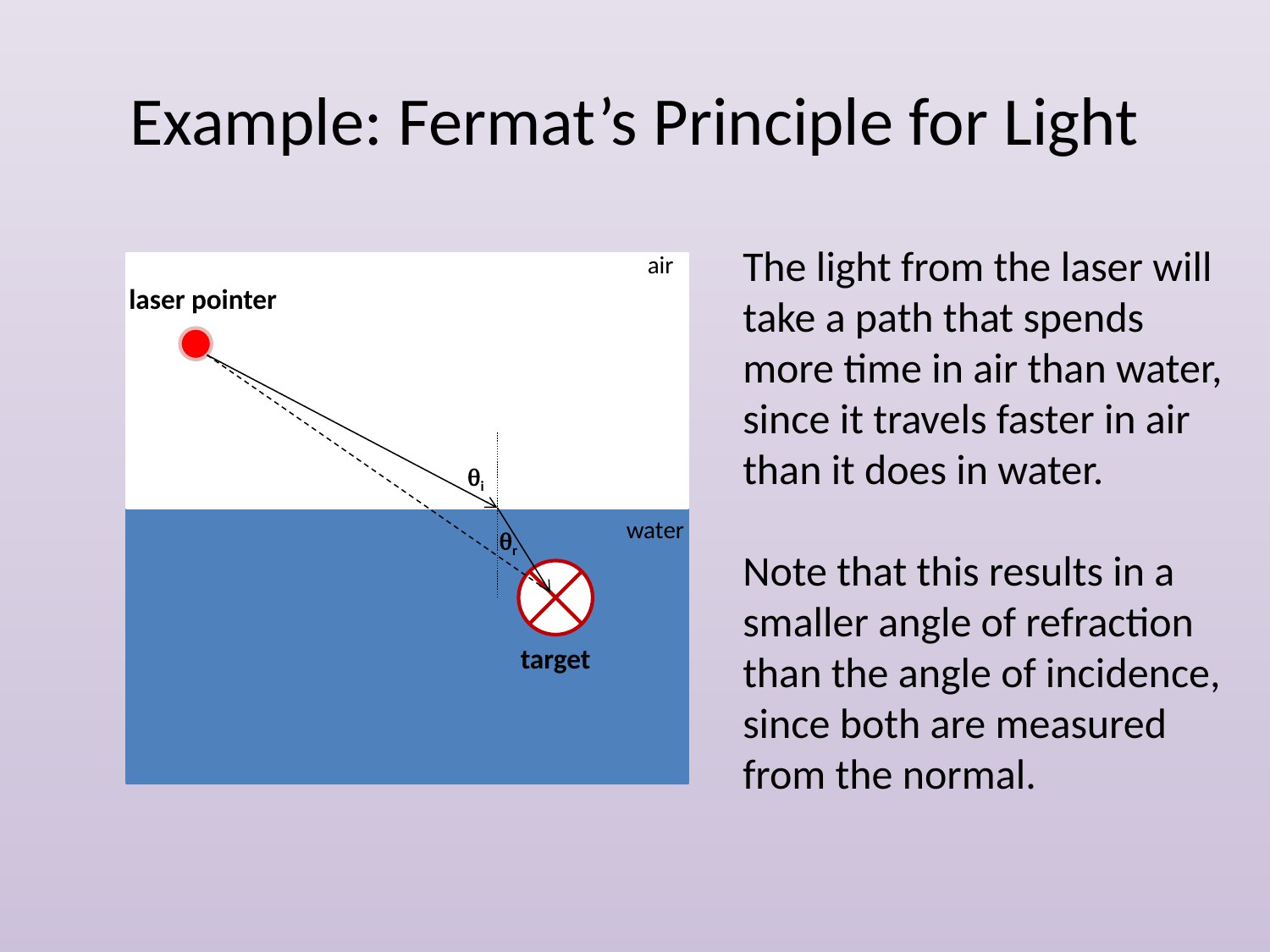

# Example: Fermat’s Principle for Light
The light from the laser will take a path that spends more time in air than water, since it travels faster in air than it does in water.

Note that this results in a smaller angle of refraction than the angle of incidence, since both are measured from the normal.
air

laser pointer

θi

water
θr

target